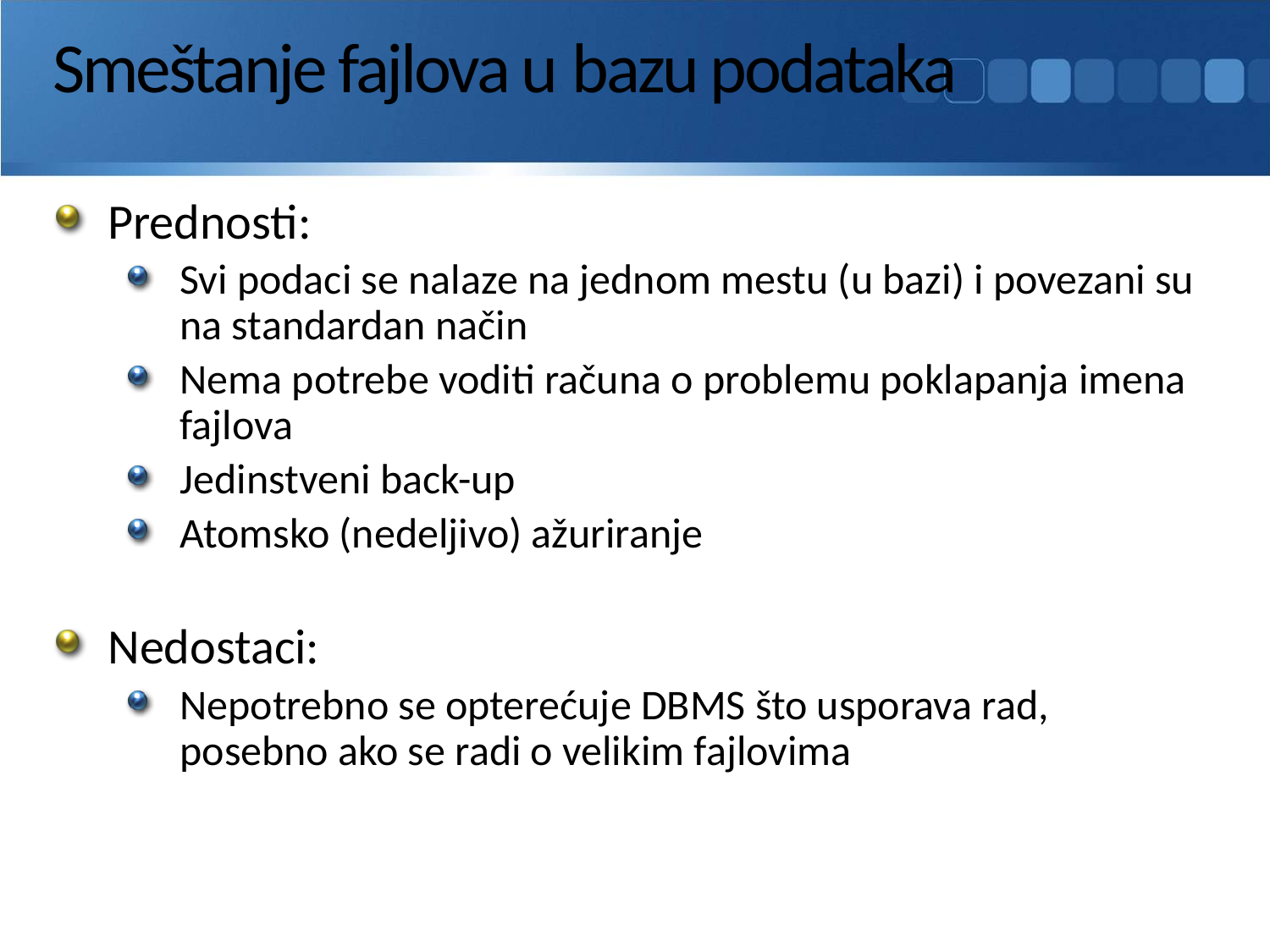

# Smeštanje fajlova u bazu podataka
Prednosti:
Svi podaci se nalaze na jednom mestu (u bazi) i povezani su na standardan način
Nema potrebe voditi računa o problemu poklapanja imena fajlova
Jedinstveni back-up
Atomsko (nedeljivo) ažuriranje

Nedostaci:
Nepotrebno se opterećuje DBMS što usporava rad,
posebno ako se radi o velikim fajlovima